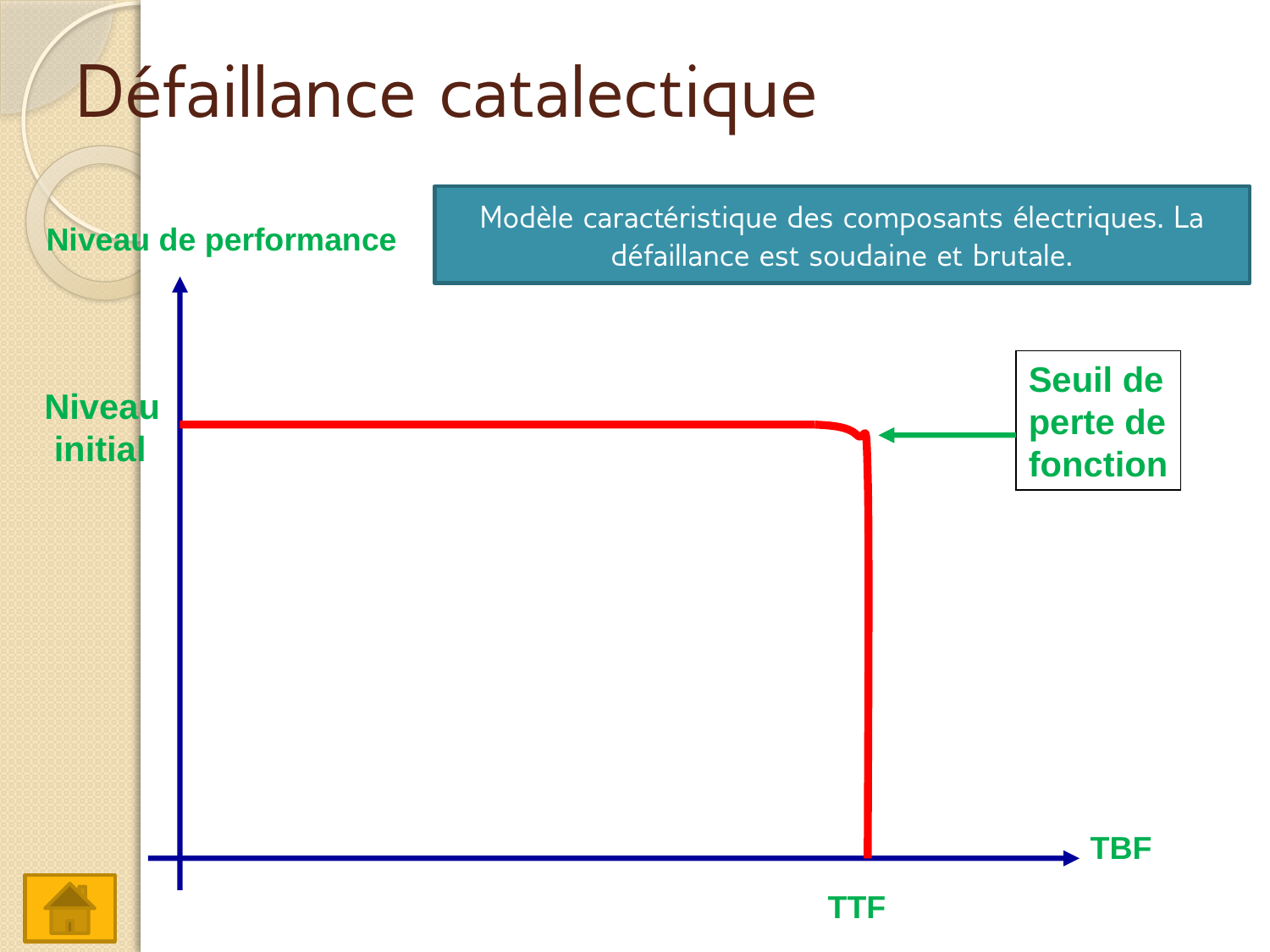

# Défaillance catalectique
Modèle caractéristique des composants électriques. La défaillance est soudaine et brutale.
Niveau de performance

Seuil de
perte de
fonction

Niveau
 initial

TBF
TTF